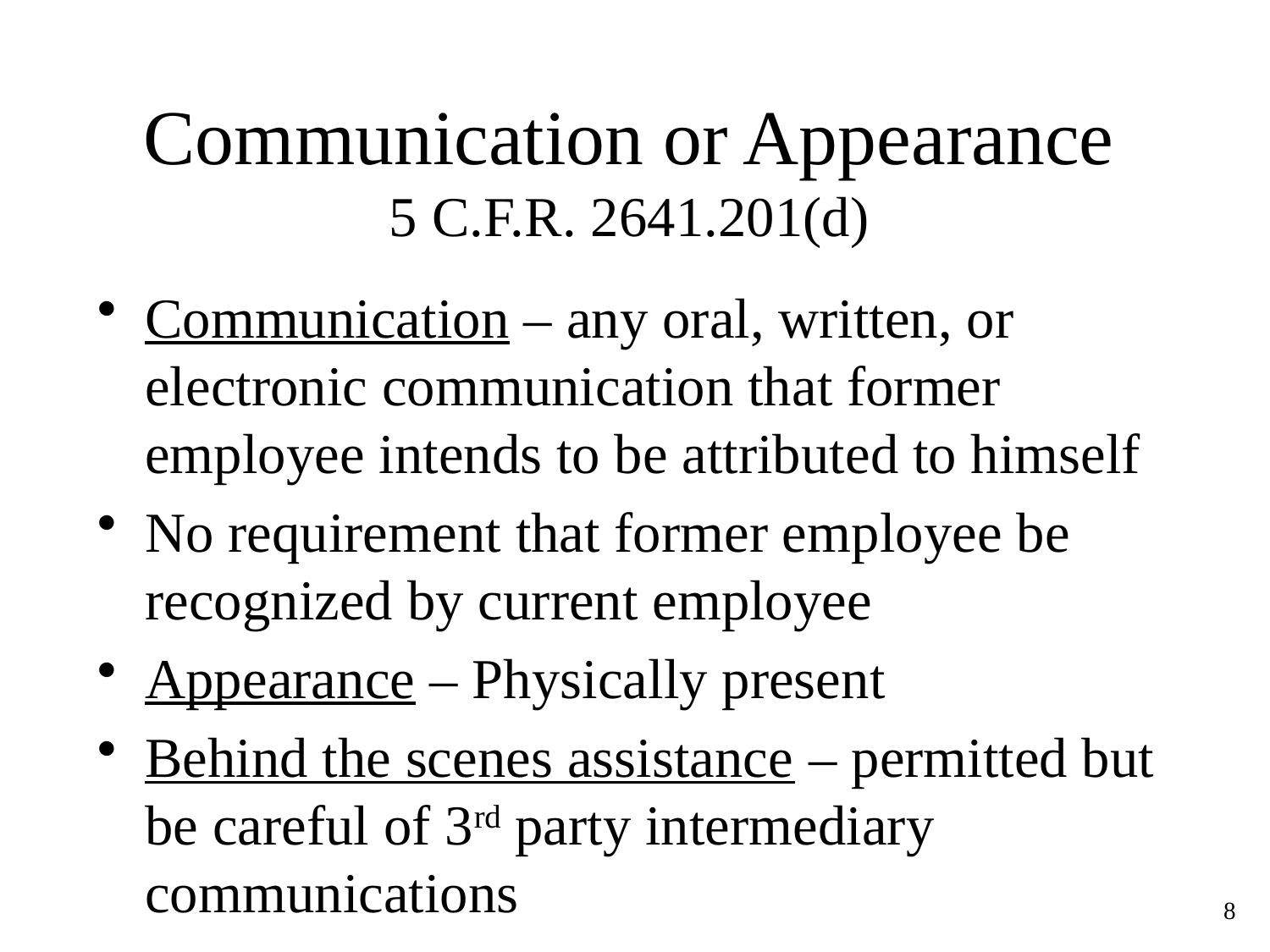

# Communication or Appearance 5 C.F.R. 2641.201(d)
Communication – any oral, written, or electronic communication that former employee intends to be attributed to himself
No requirement that former employee be recognized by current employee
Appearance – Physically present
Behind the scenes assistance – permitted but be careful of 3rd party intermediary communications
8